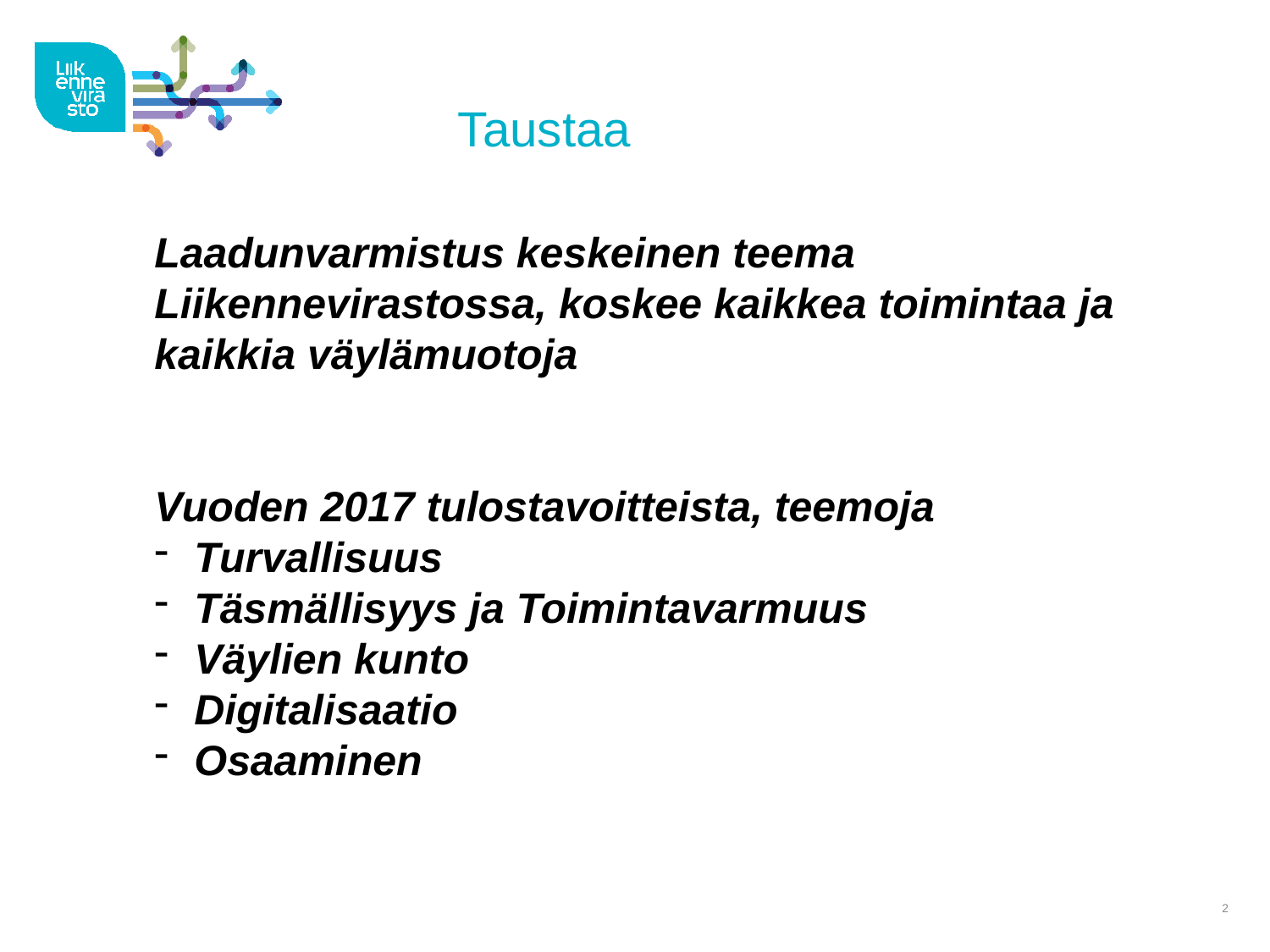

#
         Taustaa
Laadunvarmistus keskeinen teema Liikennevirastossa, koskee kaikkea toimintaa ja kaikkia väylämuotoja

Vuoden 2017 tulostavoitteista, teemoja
Turvallisuus
Täsmällisyys ja Toimintavarmuus
Väylien kunto
Digitalisaatio
Osaaminen

2